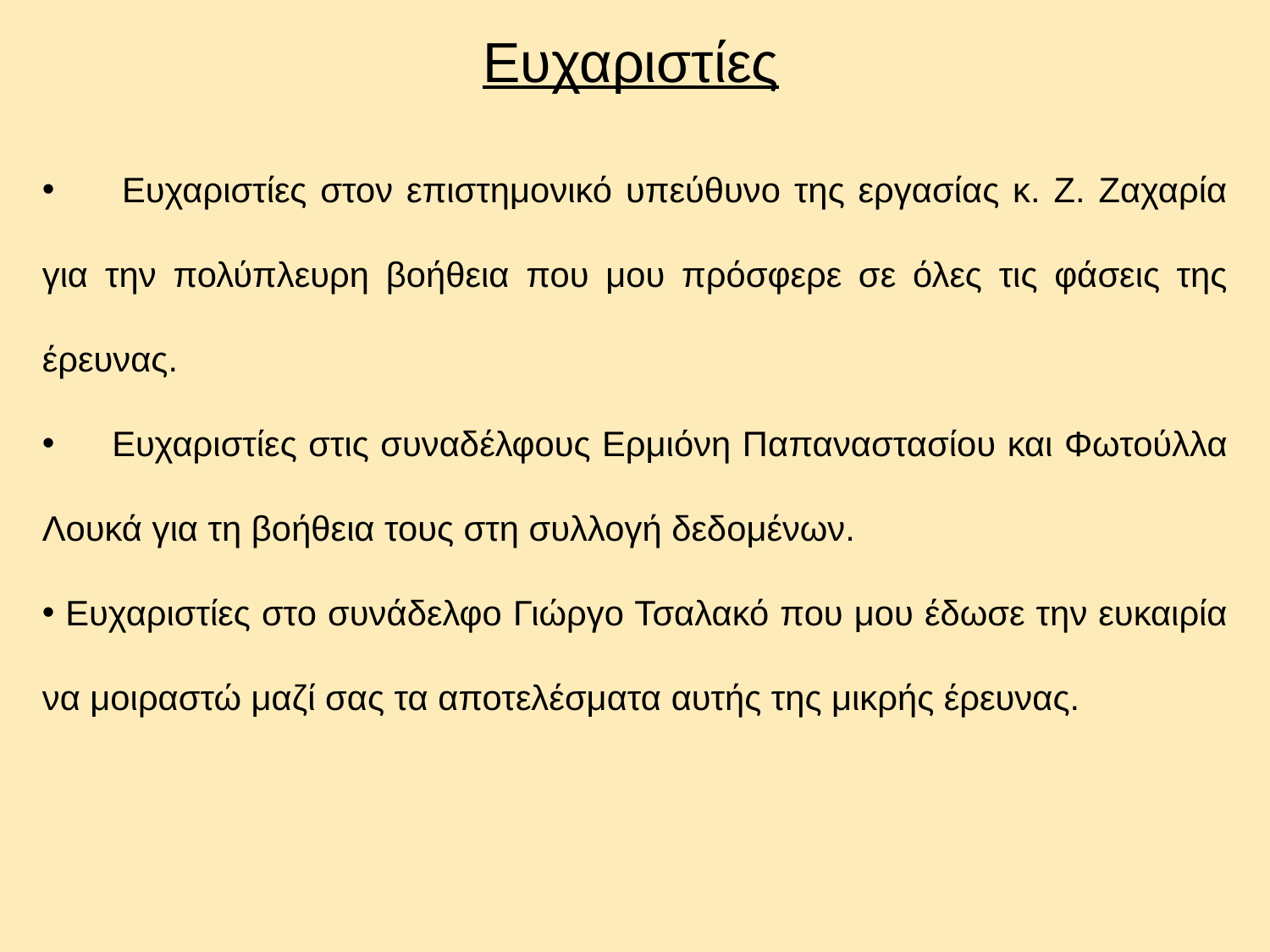

Ευχαριστίες
     Ευχαριστίες στον επιστημονικό υπεύθυνο της εργασίας κ. Ζ. Ζαχαρία για την πολύπλευρη βοήθεια που μου πρόσφερε σε όλες τις φάσεις της έρευνας.
     Ευχαριστίες στις συναδέλφους Ερμιόνη Παπαναστασίου και Φωτούλλα Λουκά για τη βοήθεια τους στη συλλογή δεδομένων.
 Ευχαριστίες στο συνάδελφο Γιώργο Τσαλακό που μου έδωσε την ευκαιρία να μοιραστώ μαζί σας τα αποτελέσματα αυτής της μικρής έρευνας.